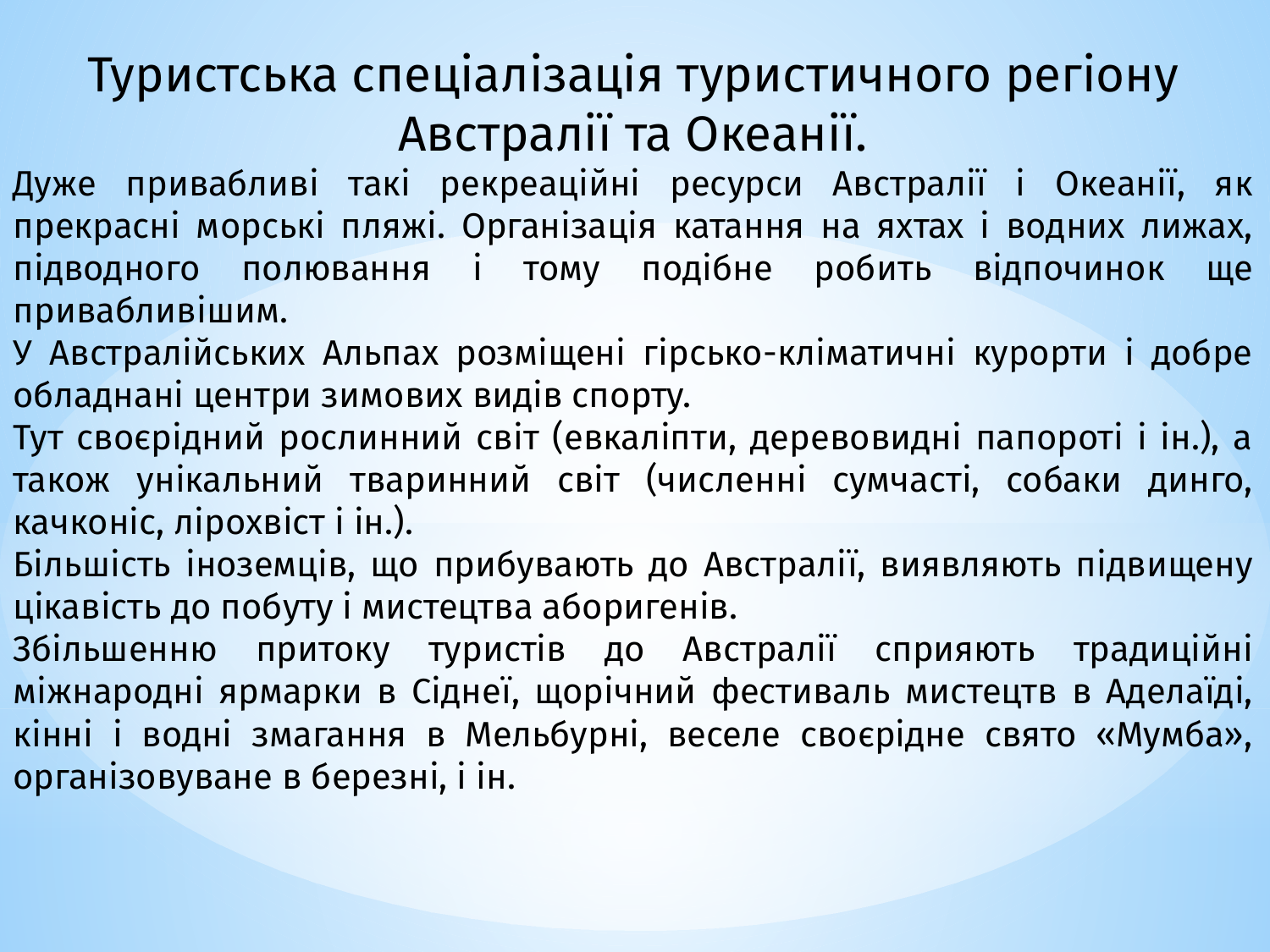

Туристська спеціалізація туристичного регіону Австралії та Океанії.
Дуже привабливі такі рекреаційні ресурси Австралії і Океанії, як прекрасні морські пляжі. Організація катання на яхтах і водних лижах, підводного полювання і тому подібне робить відпочинок ще привабливішим.
У Австралійських Альпах розміщені гірсько-кліматичні курорти і добре обладнані центри зимових видів спорту.
Тут своєрідний рослинний світ (евкаліпти, деревовидні папороті і ін.), а також унікальний тваринний світ (численні сумчасті, собаки динго, качконіс, лірохвіст і ін.).
Більшість іноземців, що прибувають до Австралії, виявляють підвищену цікавість до побуту і мистецтва аборигенів.
Збільшенню притоку туристів до Австралії сприяють традиційні міжнародні ярмарки в Сіднеї, щорічний фестиваль мистецтв в Аделаїді, кінні і водні змагання в Мельбурні, веселе своєрідне свято «Мумба», організовуване в березні, і ін.